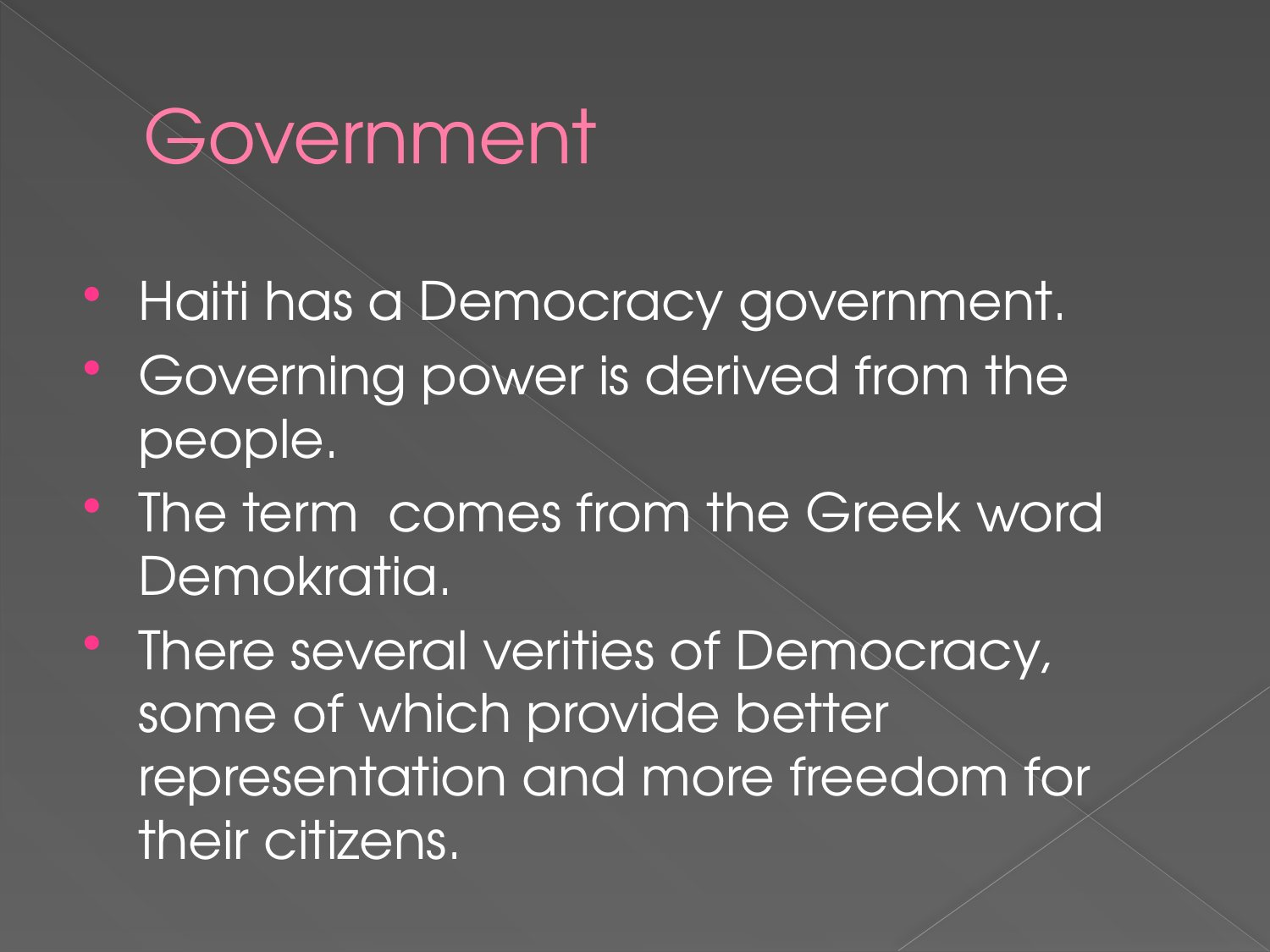

# Government
Haiti has a Democracy government.
Governing power is derived from the people.
The term  comes from the Greek word Demokratia.
There several verities of Democracy, some of which provide better representation and more freedom for their citizens.